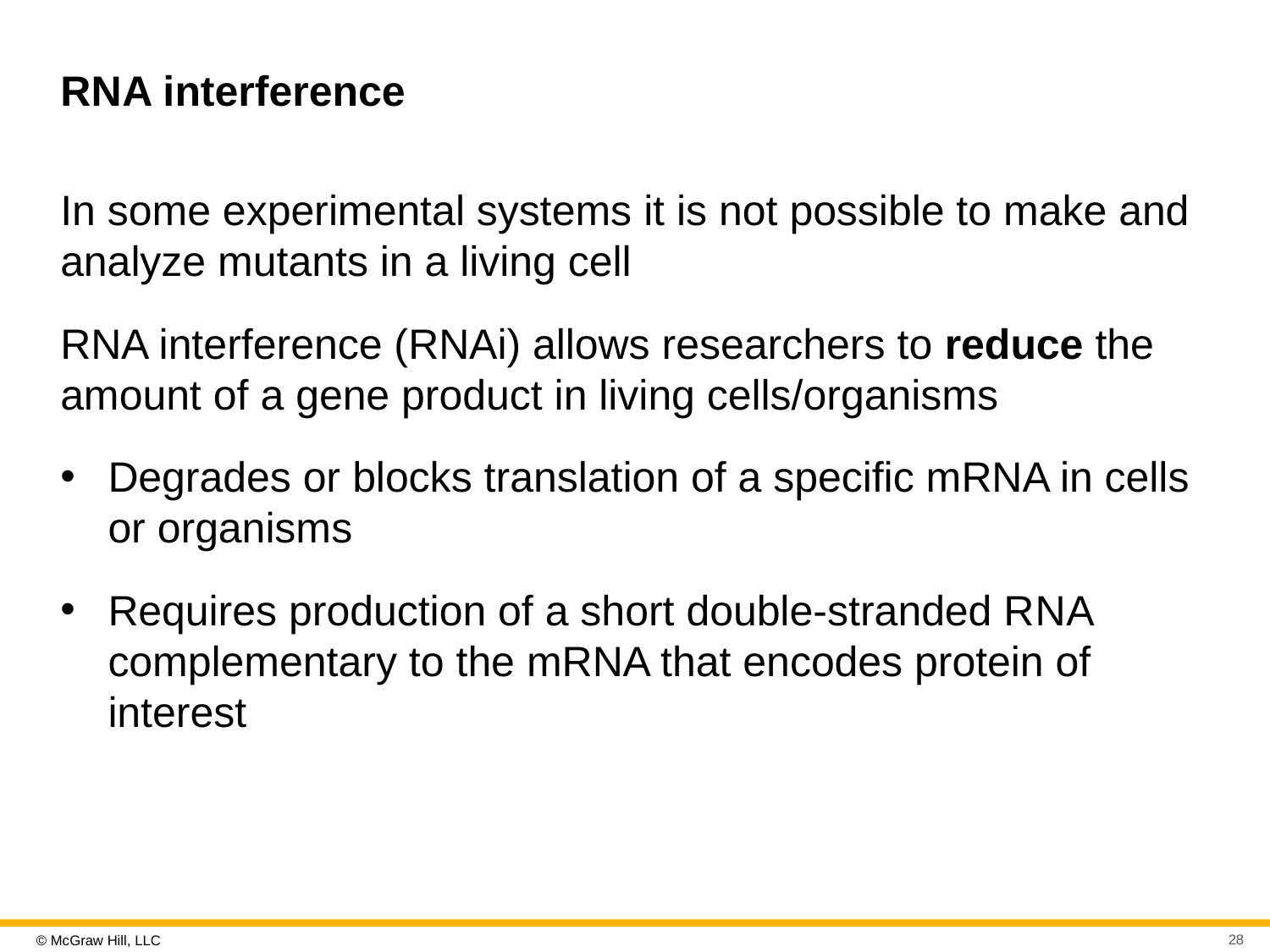

# R N A interference
In some experimental systems it is not possible to make and analyze mutants in a living cell
RNA interference (RNAi) allows researchers to reduce the amount of a gene product in living cells/organisms
Degrades or blocks translation of a specific mRNA in cells or organisms
Requires production of a short double-stranded R N A complementary to the mRNA that encodes protein of interest
28